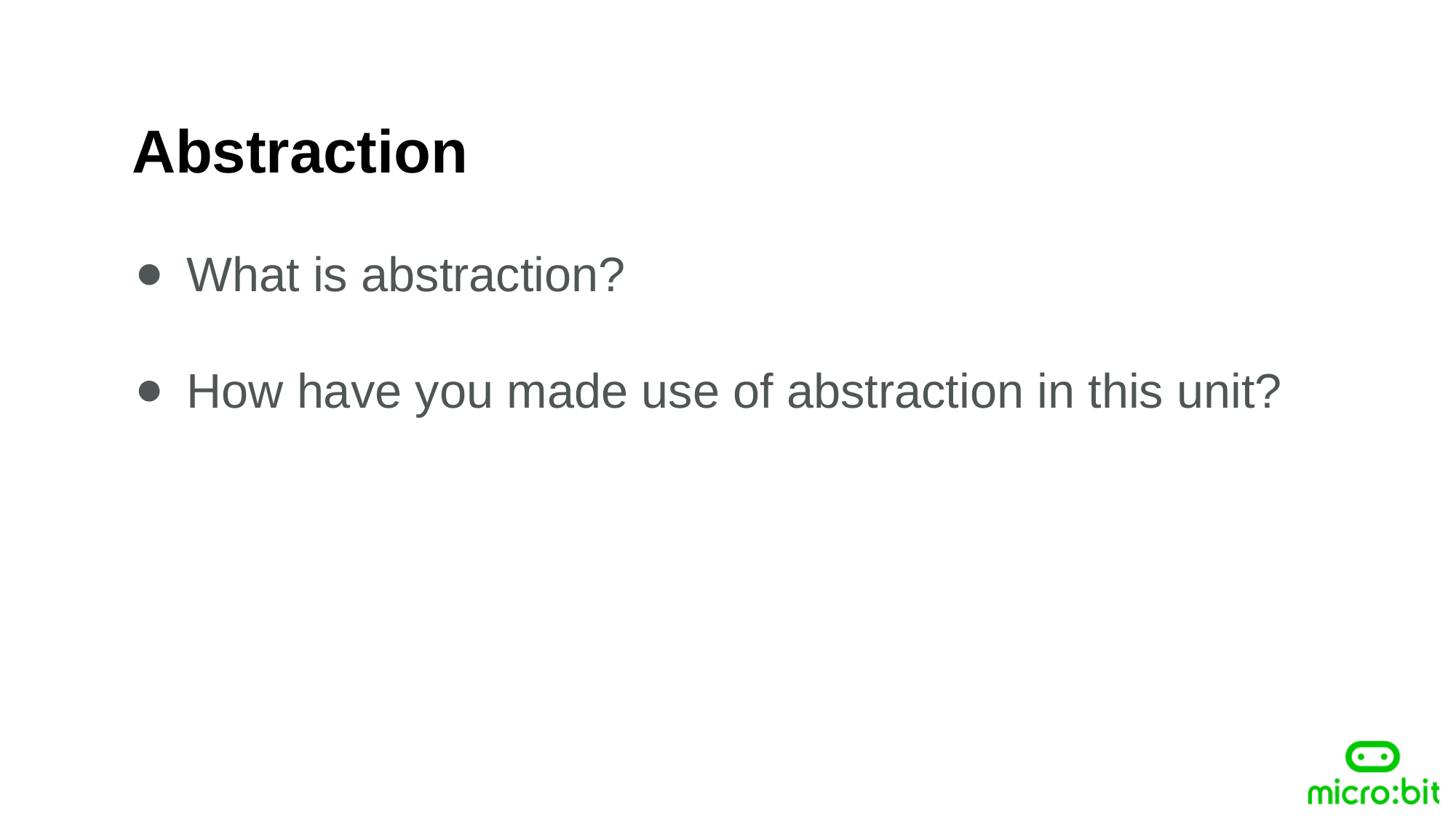

Abstraction

What is abstraction?

How have you made use of abstraction in this unit?